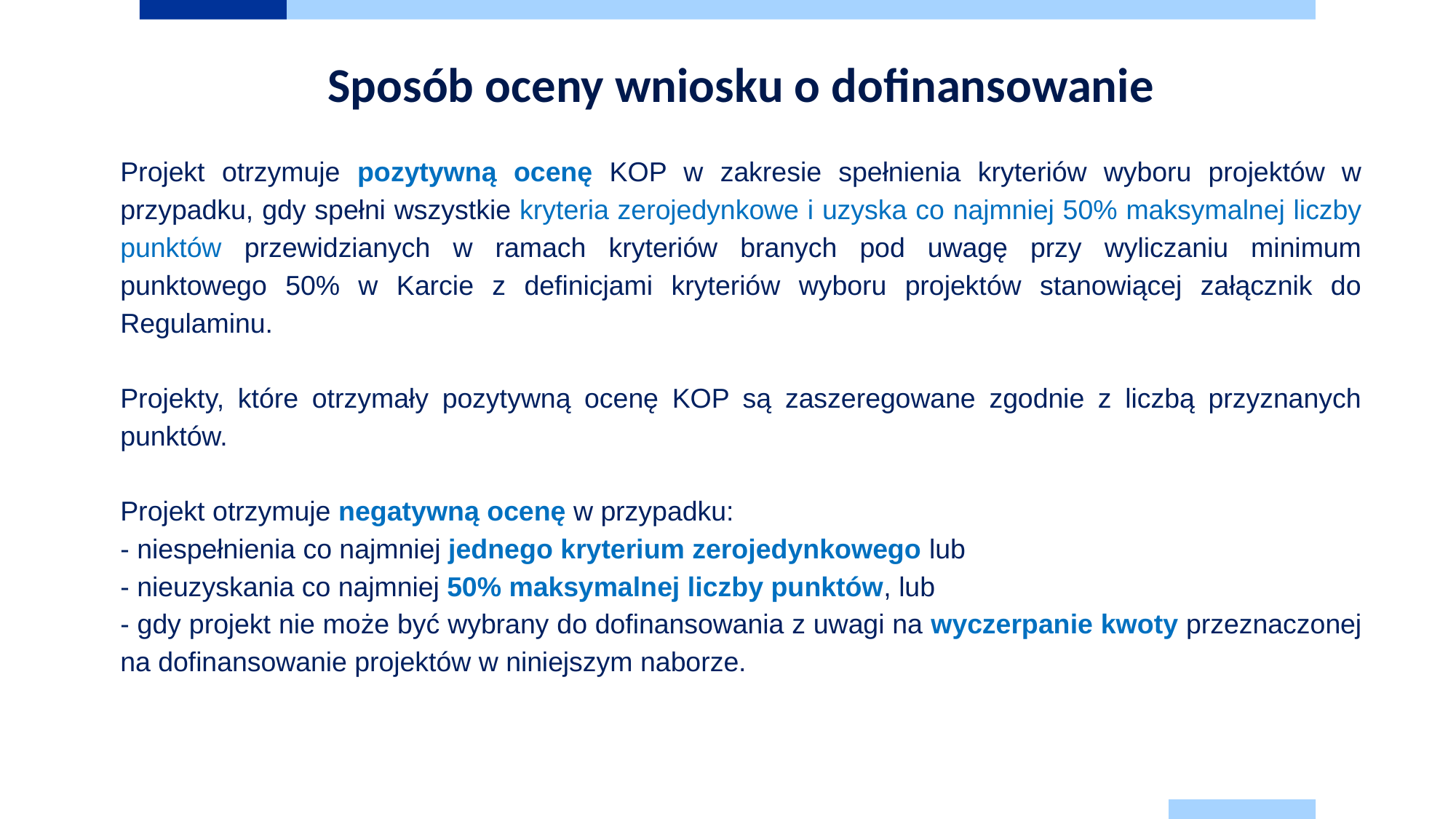

Sposób oceny wniosku o dofinansowanie
Projekt otrzymuje pozytywną ocenę KOP w zakresie spełnienia kryteriów wyboru projektów w przypadku, gdy spełni wszystkie kryteria zerojedynkowe i uzyska co najmniej 50% maksymalnej liczby punktów przewidzianych w ramach kryteriów branych pod uwagę przy wyliczaniu minimum punktowego 50% w Karcie z definicjami kryteriów wyboru projektów stanowiącej załącznik do Regulaminu.

Projekty, które otrzymały pozytywną ocenę KOP są zaszeregowane zgodnie z liczbą przyznanych punktów.

Projekt otrzymuje negatywną ocenę w przypadku:
- niespełnienia co najmniej jednego kryterium zerojedynkowego lub
- nieuzyskania co najmniej 50% maksymalnej liczby punktów, lub
- gdy projekt nie może być wybrany do dofinansowania z uwagi na wyczerpanie kwoty przeznaczonej na dofinansowanie projektów w niniejszym naborze.